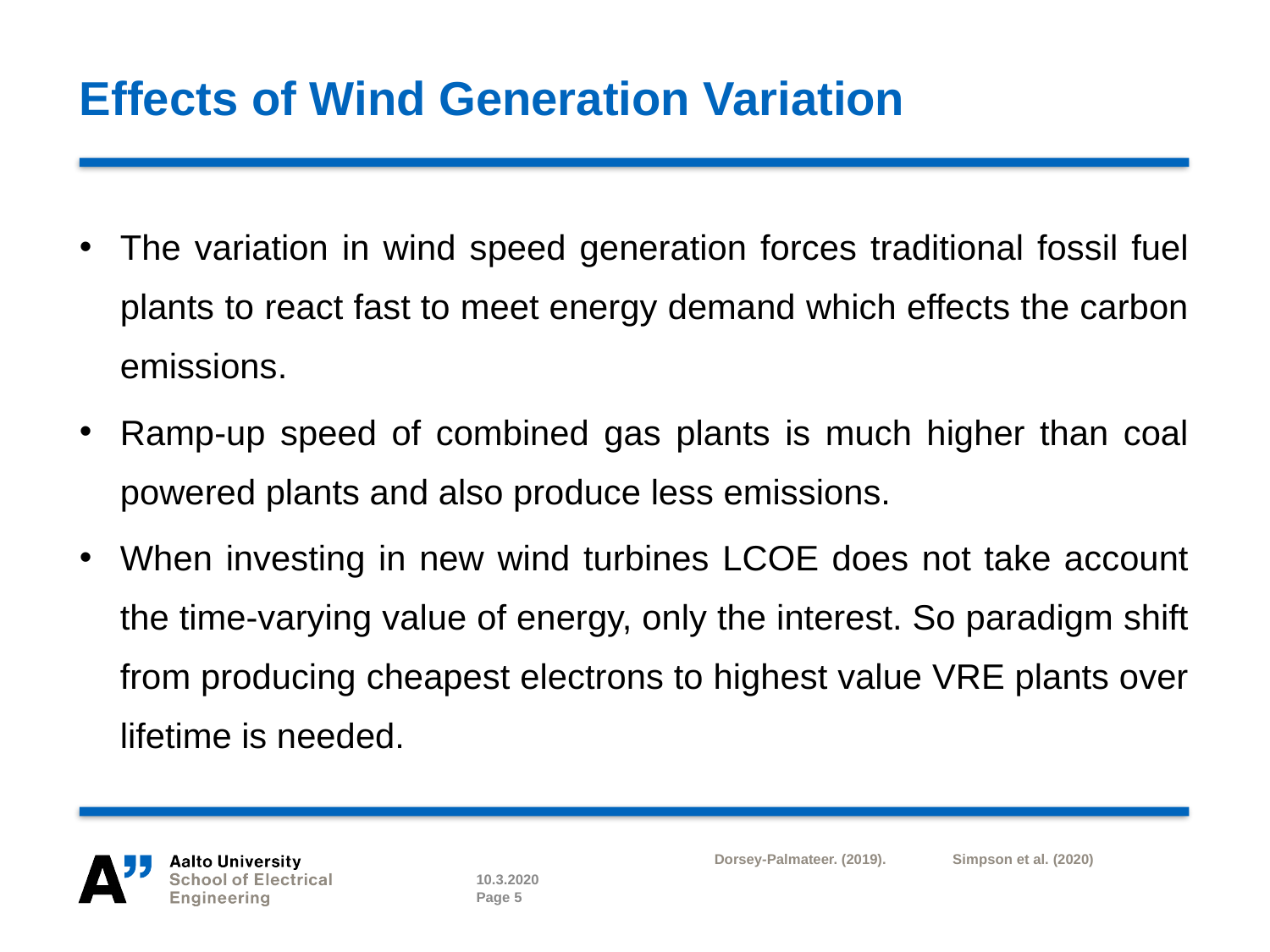

# Effects of Wind Generation Variation
The variation in wind speed generation forces traditional fossil fuel plants to react fast to meet energy demand which effects the carbon emissions.
Ramp-up speed of combined gas plants is much higher than coal powered plants and also produce less emissions.
When investing in new wind turbines LCOE does not take account the time-varying value of energy, only the interest. So paradigm shift from producing cheapest electrons to highest value VRE plants over lifetime is needed.
Dorsey-Palmateer. (2019).
Simpson et al. (2020)
10.3.2020
Page 5